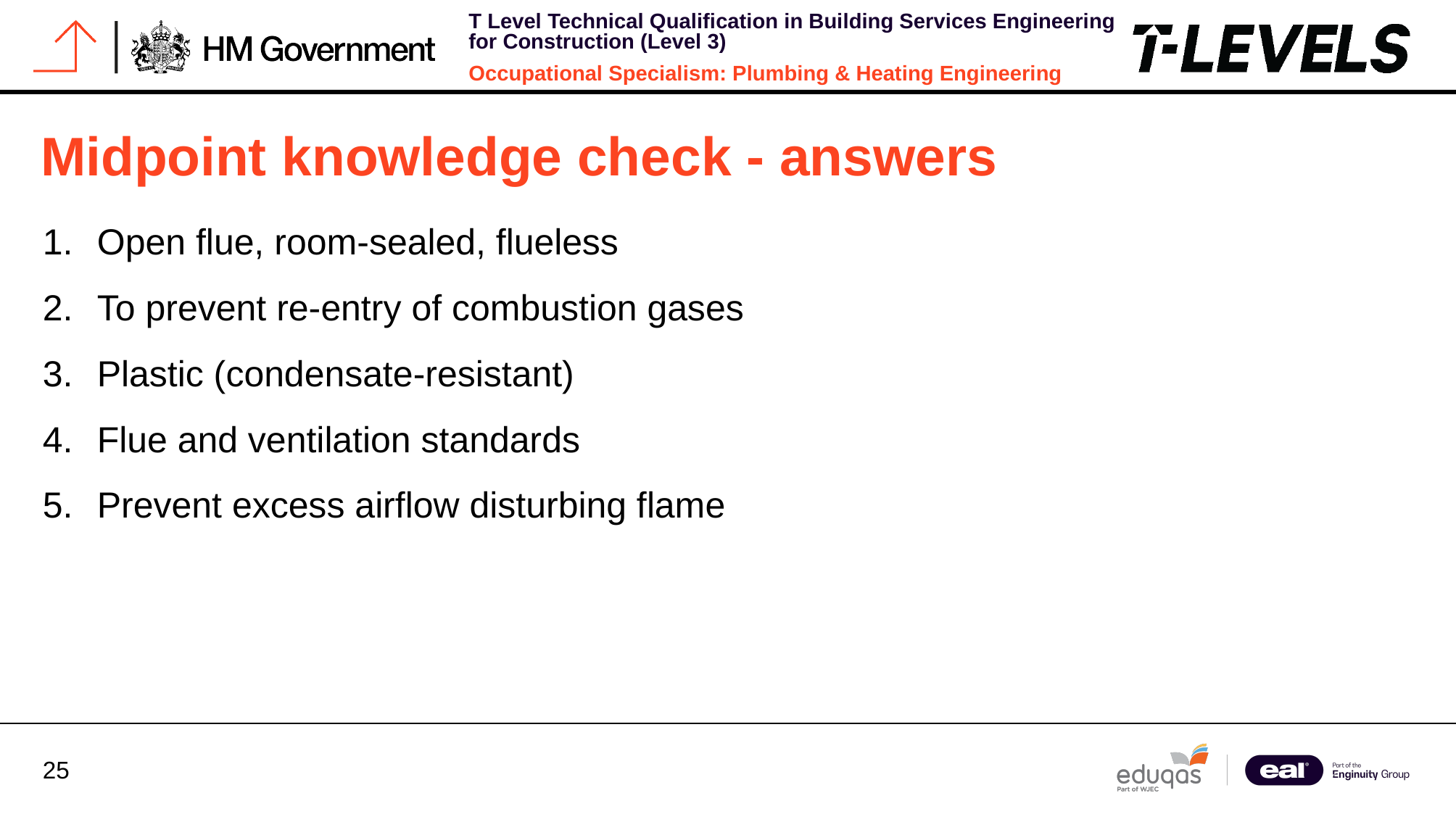

# Midpoint knowledge check - answers
Open flue, room-sealed, flueless
To prevent re-entry of combustion gases
Plastic (condensate-resistant)
Flue and ventilation standards
Prevent excess airflow disturbing flame